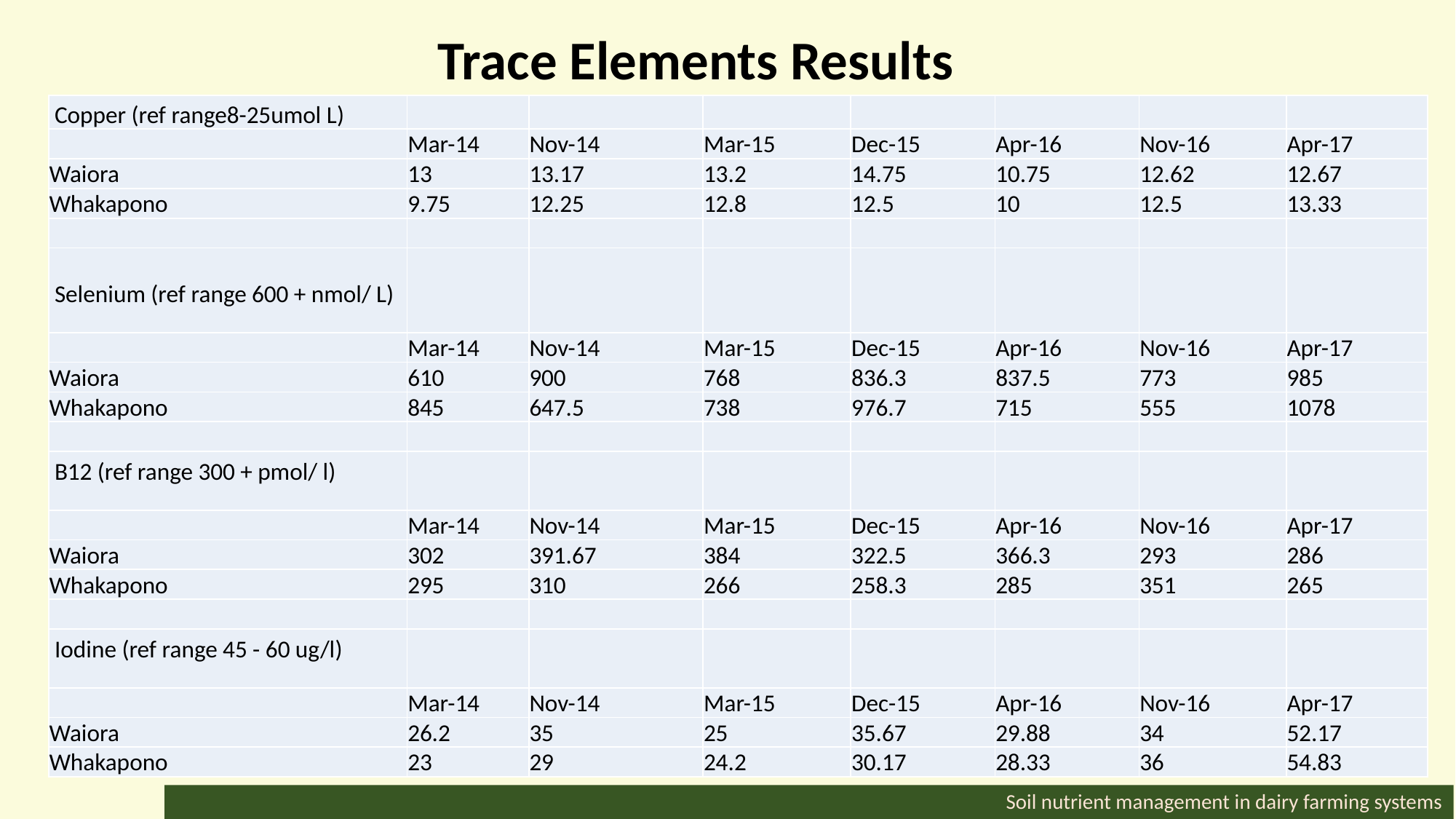

Trace Elements Results
| Copper (ref range8-25umol L) |  |  |  |  |  |  |  |
| --- | --- | --- | --- | --- | --- | --- | --- |
|  | Mar-14 | Nov-14 | Mar-15 | Dec-15 | Apr-16 | Nov-16 | Apr-17 |
| Waiora | 13 | 13.17 | 13.2 | 14.75 | 10.75 | 12.62 | 12.67 |
| Whakapono | 9.75 | 12.25 | 12.8 | 12.5 | 10 | 12.5 | 13.33 |
|  |  |  |  |  |  |  |  |
| Selenium (ref range 600 + nmol/ L) |  |  |  |  |  |  |  |
|  | Mar-14 | Nov-14 | Mar-15 | Dec-15 | Apr-16 | Nov-16 | Apr-17 |
| Waiora | 610 | 900 | 768 | 836.3 | 837.5 | 773 | 985 |
| Whakapono | 845 | 647.5 | 738 | 976.7 | 715 | 555 | 1078 |
|  |  |  |  |  |  |  |  |
| B12 (ref range 300 + pmol/ l) |  |  |  |  |  |  |  |
|  | Mar-14 | Nov-14 | Mar-15 | Dec-15 | Apr-16 | Nov-16 | Apr-17 |
| Waiora | 302 | 391.67 | 384 | 322.5 | 366.3 | 293 | 286 |
| Whakapono | 295 | 310 | 266 | 258.3 | 285 | 351 | 265 |
|  |  |  |  |  |  |  |  |
| Iodine (ref range 45 - 60 ug/l) |  |  |  |  |  |  |  |
|  | Mar-14 | Nov-14 | Mar-15 | Dec-15 | Apr-16 | Nov-16 | Apr-17 |
| Waiora | 26.2 | 35 | 25 | 35.67 | 29.88 | 34 | 52.17 |
| Whakapono | 23 | 29 | 24.2 | 30.17 | 28.33 | 36 | 54.83 |
# Soil nutrient management in dairy farming systems